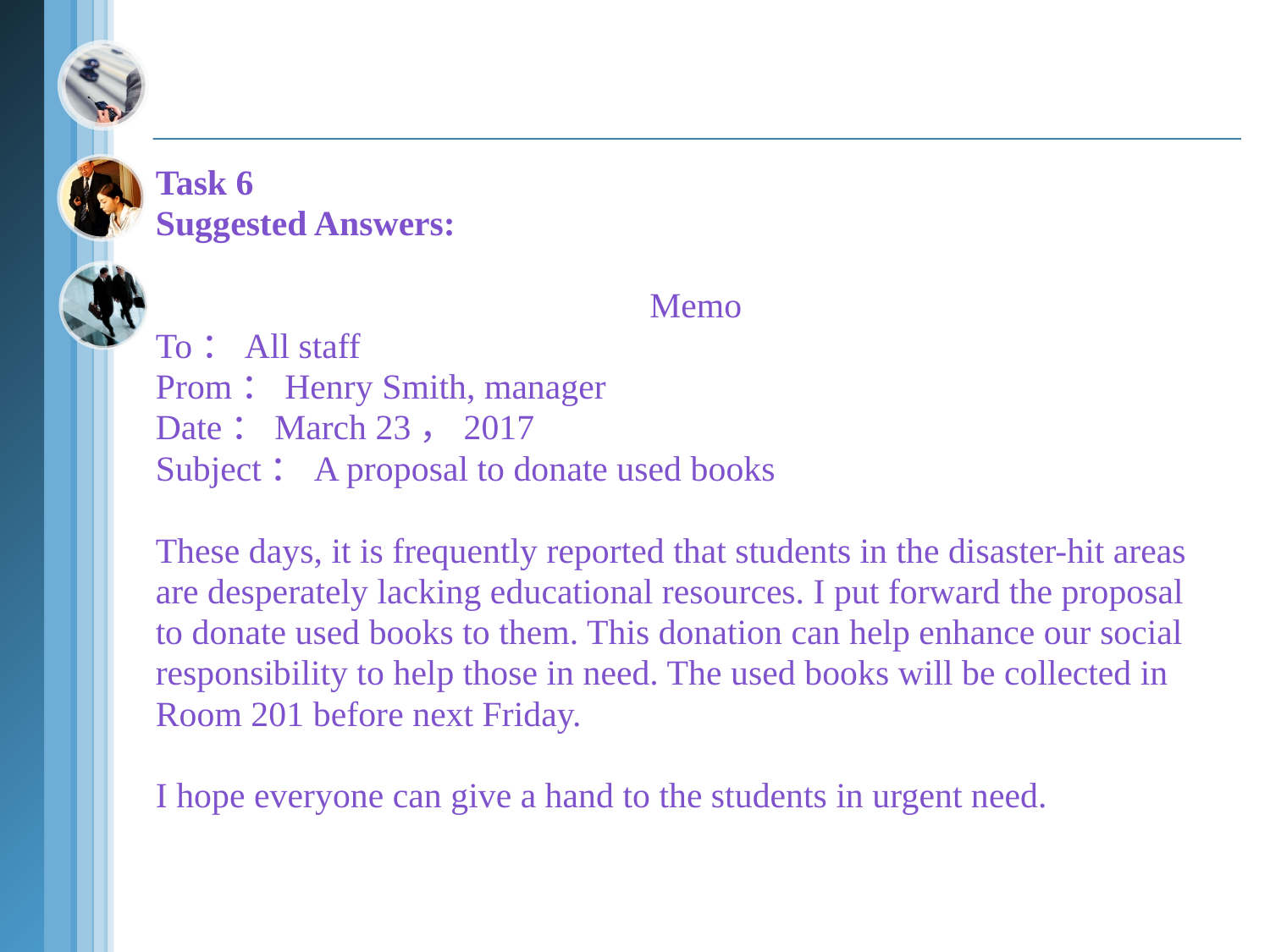

Task 6
Suggested Answers:

Memo
To：All staff
Prom：Henry Smith, manager
Date：March 23，2017
Subject：A proposal to donate used books

These days, it is frequently reported that students in the disaster-hit areas
are desperately lacking educational resources. I put forward the proposal
to donate used books to them. This donation can help enhance our social
responsibility to help those in need. The used books will be collected in
Room 201 before next Friday.

I hope everyone can give a hand to the students in urgent need.